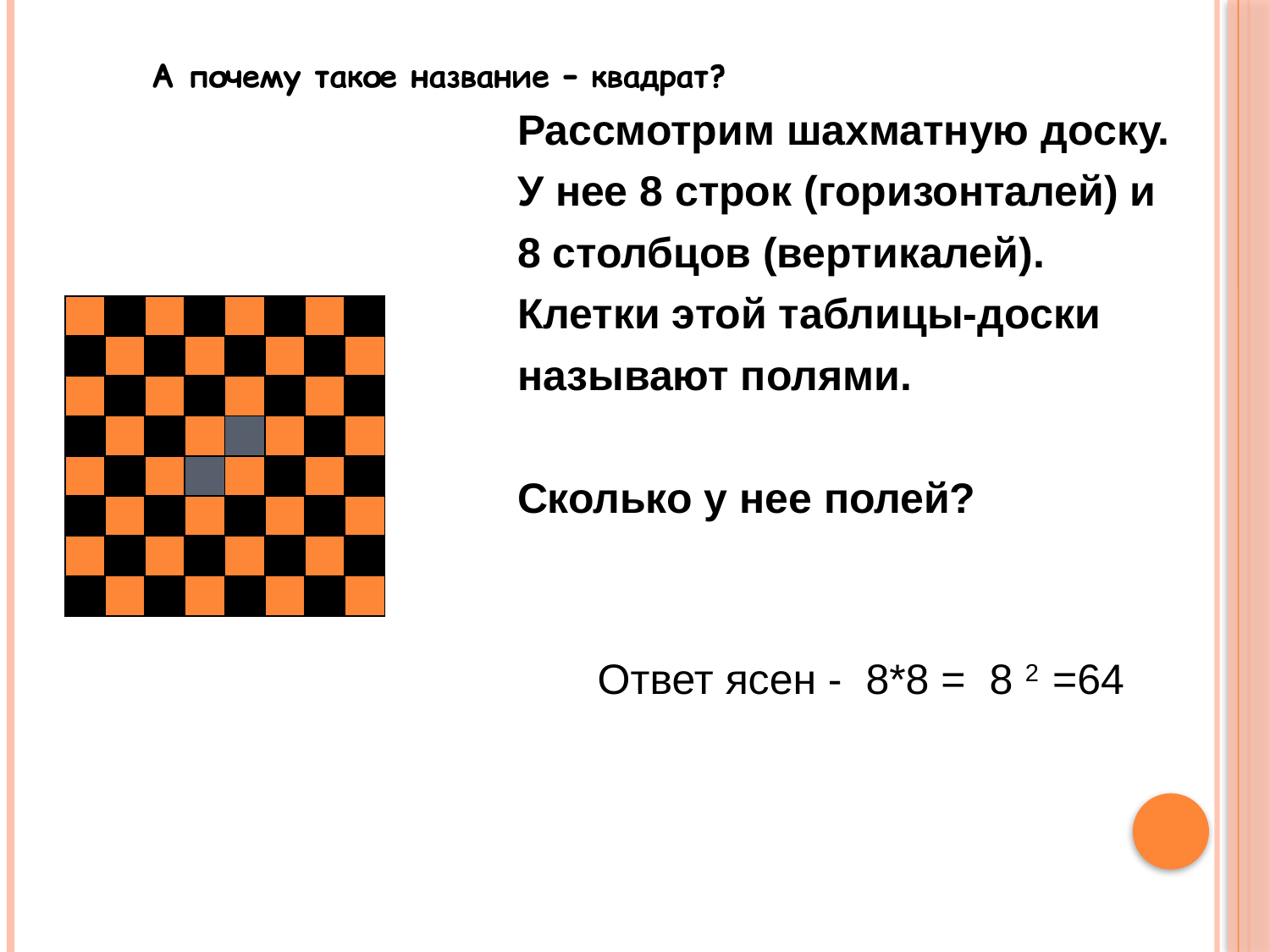

А почему такое название – квадрат?
Рассмотрим шахматную доску.
У нее 8 строк (горизонталей) и
8 столбцов (вертикалей).
Клетки этой таблицы-доски
называют полями.

Сколько у нее полей?

Ответ ясен -  8*8 =  8 2  =64